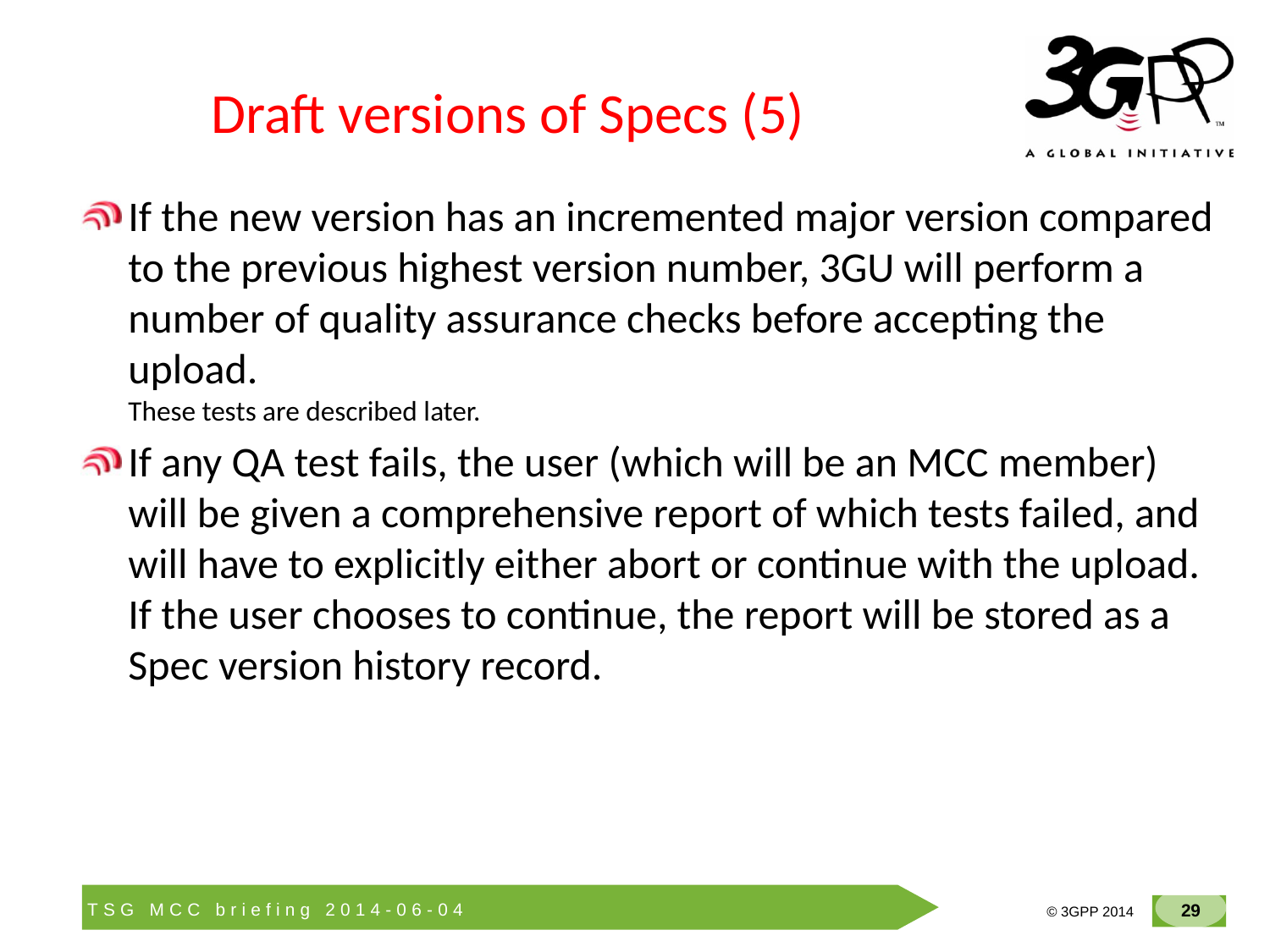

# Draft versions of Specs (5)
If the new version has an incremented major version compared to the previous highest version number, 3GU will perform a number of quality assurance checks before accepting the upload.
These tests are described later.
If any QA test fails, the user (which will be an MCC member) will be given a comprehensive report of which tests failed, and will have to explicitly either abort or continue with the upload. If the user chooses to continue, the report will be stored as a Spec version history record.